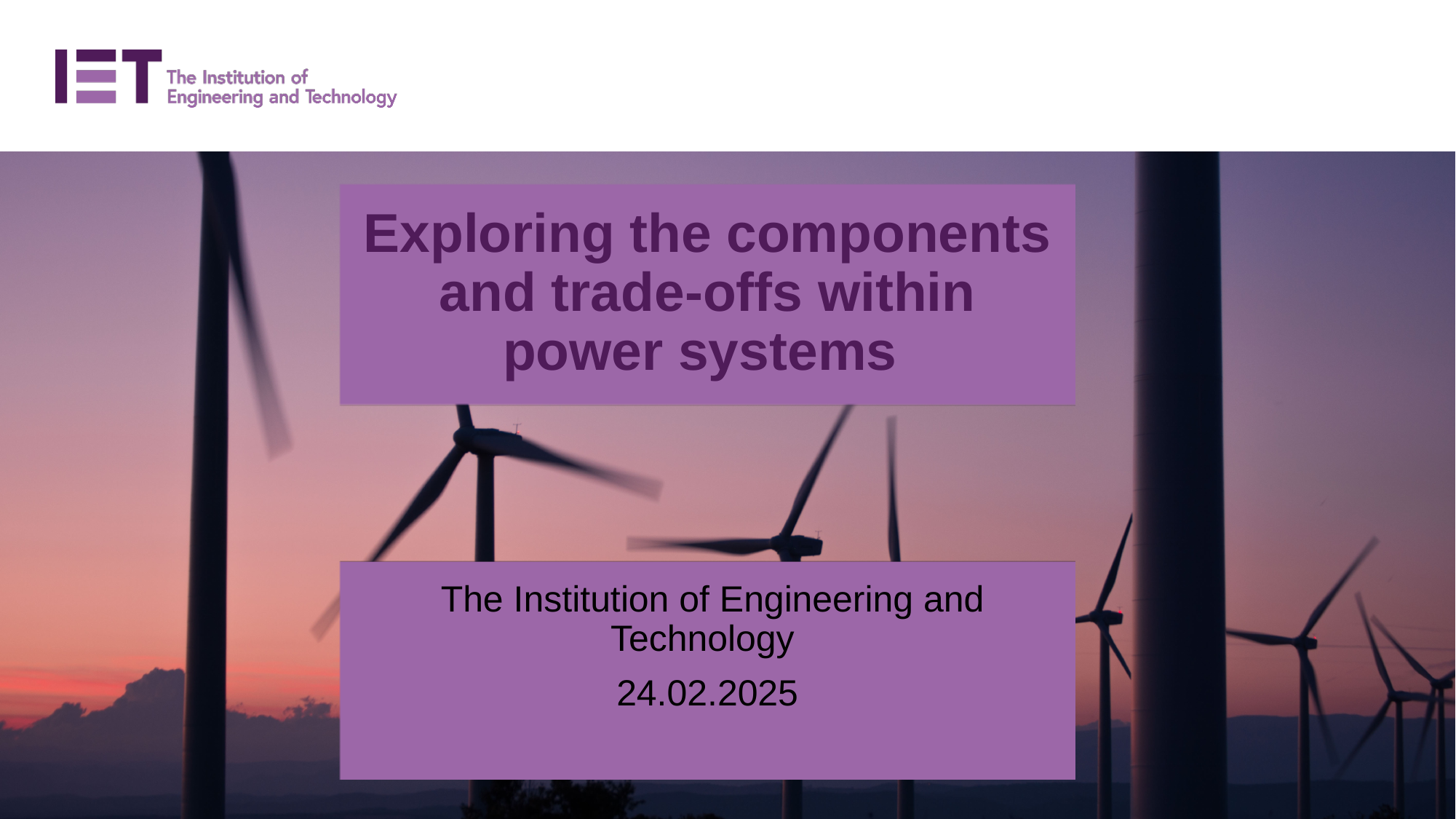

Exploring the components and trade-offs within power systems
 The Institution of Engineering and Technology
24.02.2025